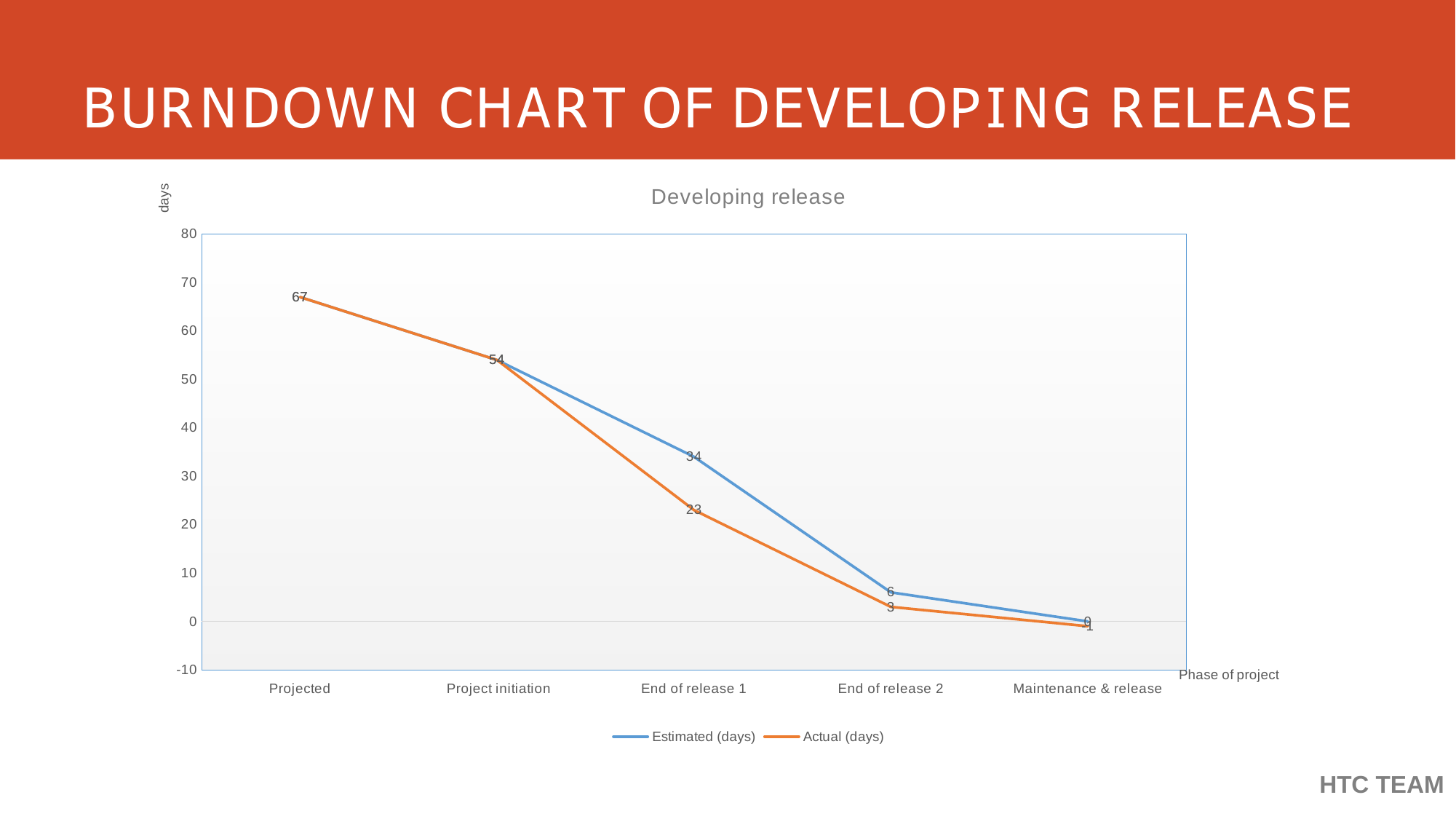

# BURNDOWN CHART OF DEVELOPING RELEASE

### Chart: Developing release

| Category | Estimated (days) | Actual (days) |
|---|---|---|
| Projected | 67.0 | 67.0 |
|  Project initiation | 54.0 | 54.0 |
| End of release 1 | 34.0 | 23.0 |
| End of release 2 | 6.0 | 3.0 |
| Maintenance & release | 0.0 | -1.0 |
HTC TEAM